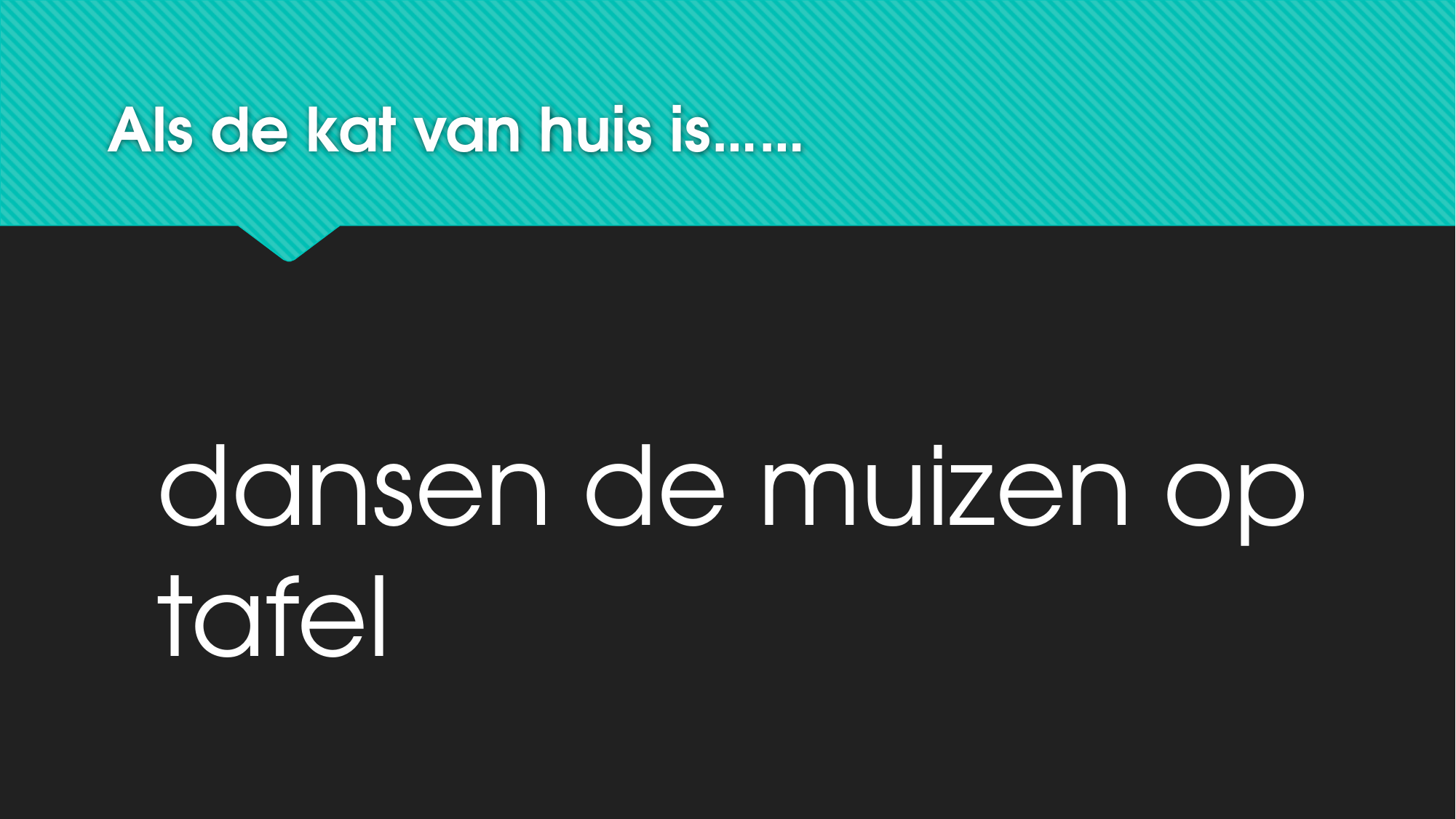

# Als de kat van huis is……

dansen de muizen op tafel